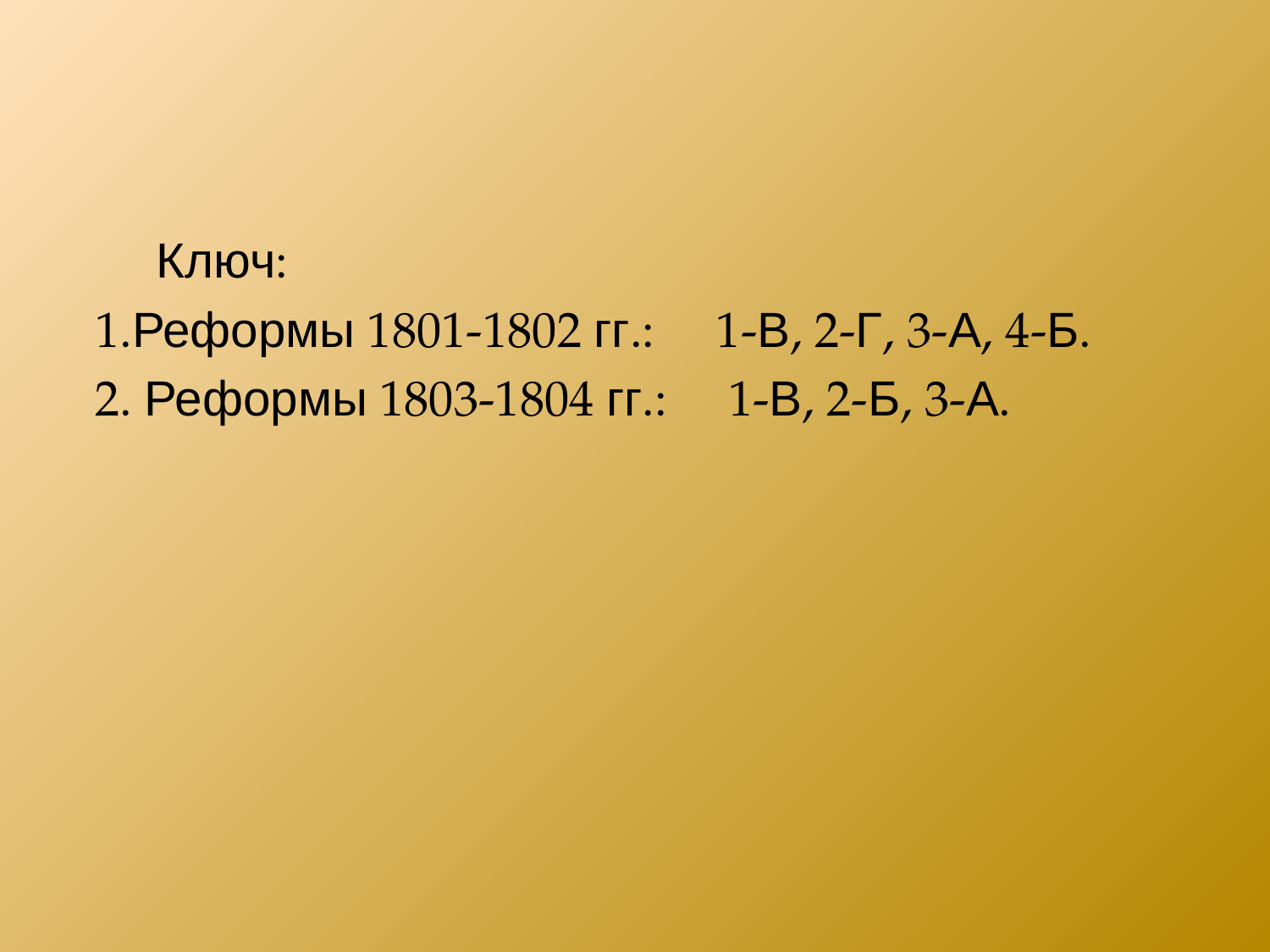

Ключ:
1.Реформы 1801-1802 гг.:     1-В, 2-Г, 3-А, 4-Б.
2. Реформы 1803-1804 гг.:     1-В, 2-Б, 3-А.